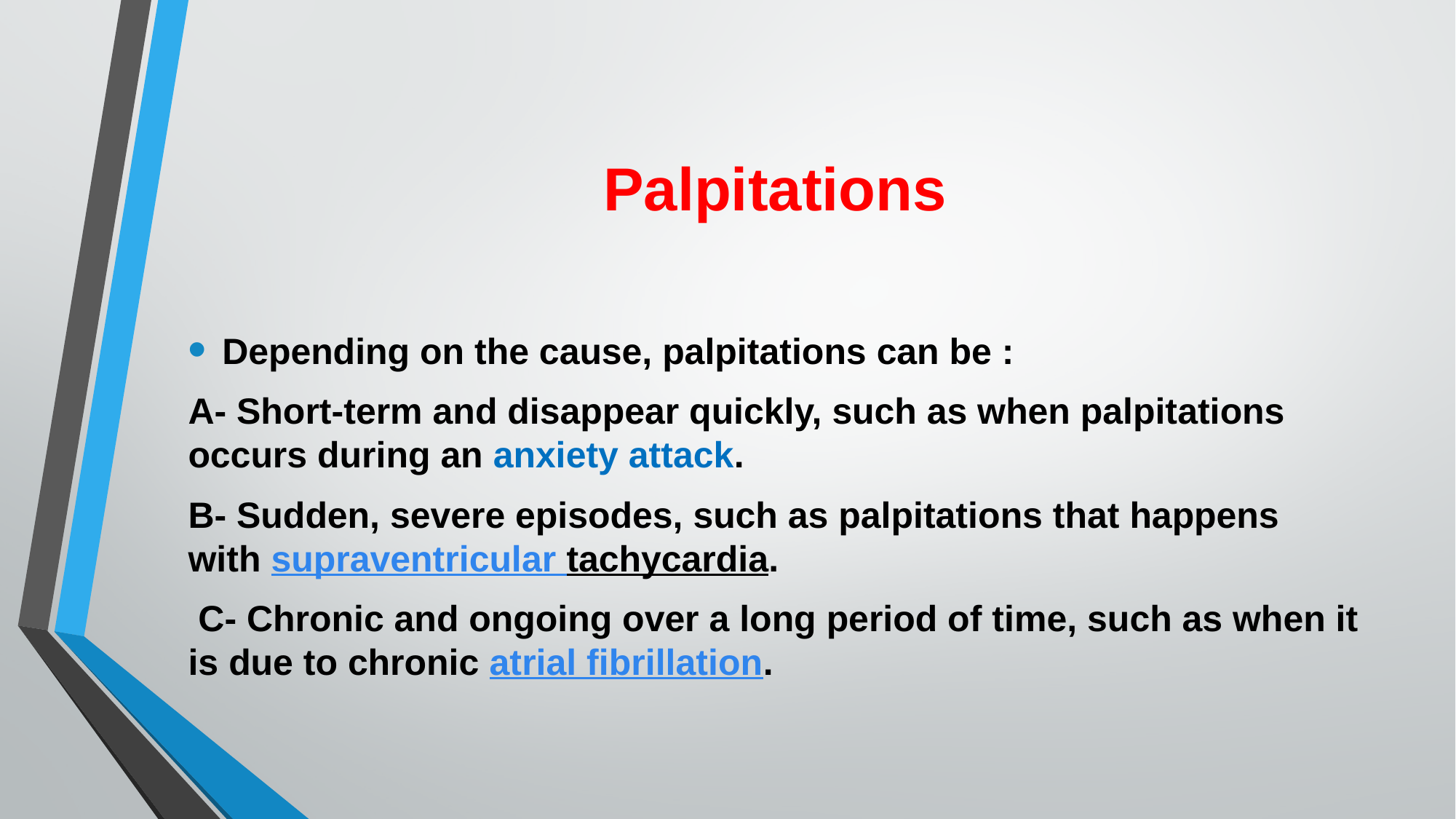

# Palpitations
Depending on the cause, palpitations can be :
A- Short-term and disappear quickly, such as when palpitations occurs during an anxiety attack.
B- Sudden, severe episodes, such as palpitations that happens with supraventricular tachycardia.
 C- Chronic and ongoing over a long period of time, such as when it is due to chronic atrial fibrillation.